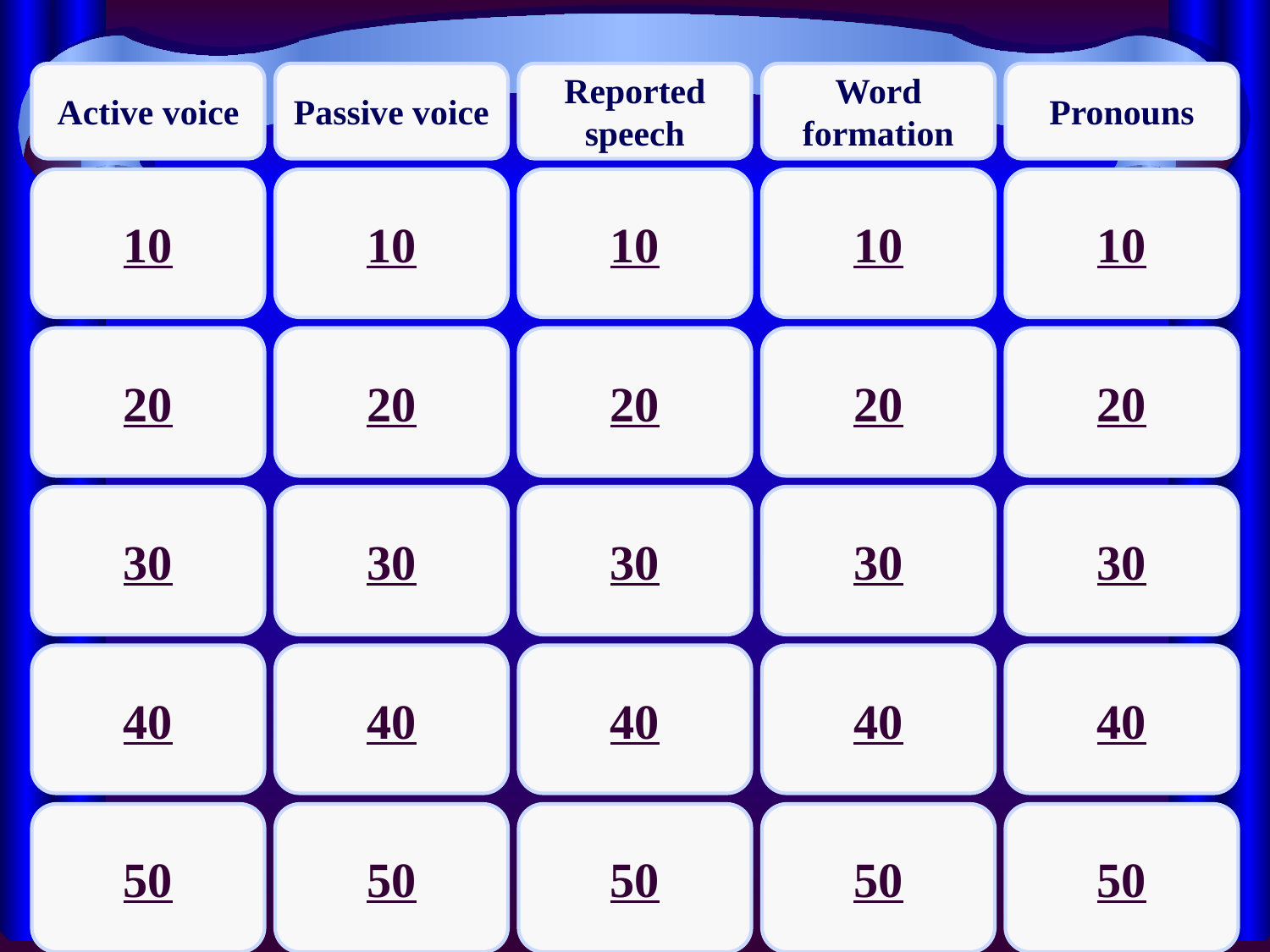

Active voice
Passive voice
Reported speech
Word formation
Pronouns
10
10
10
10
10
20
20
20
20
20
30
30
30
30
30
40
40
40
40
40
50
50
50
50
50